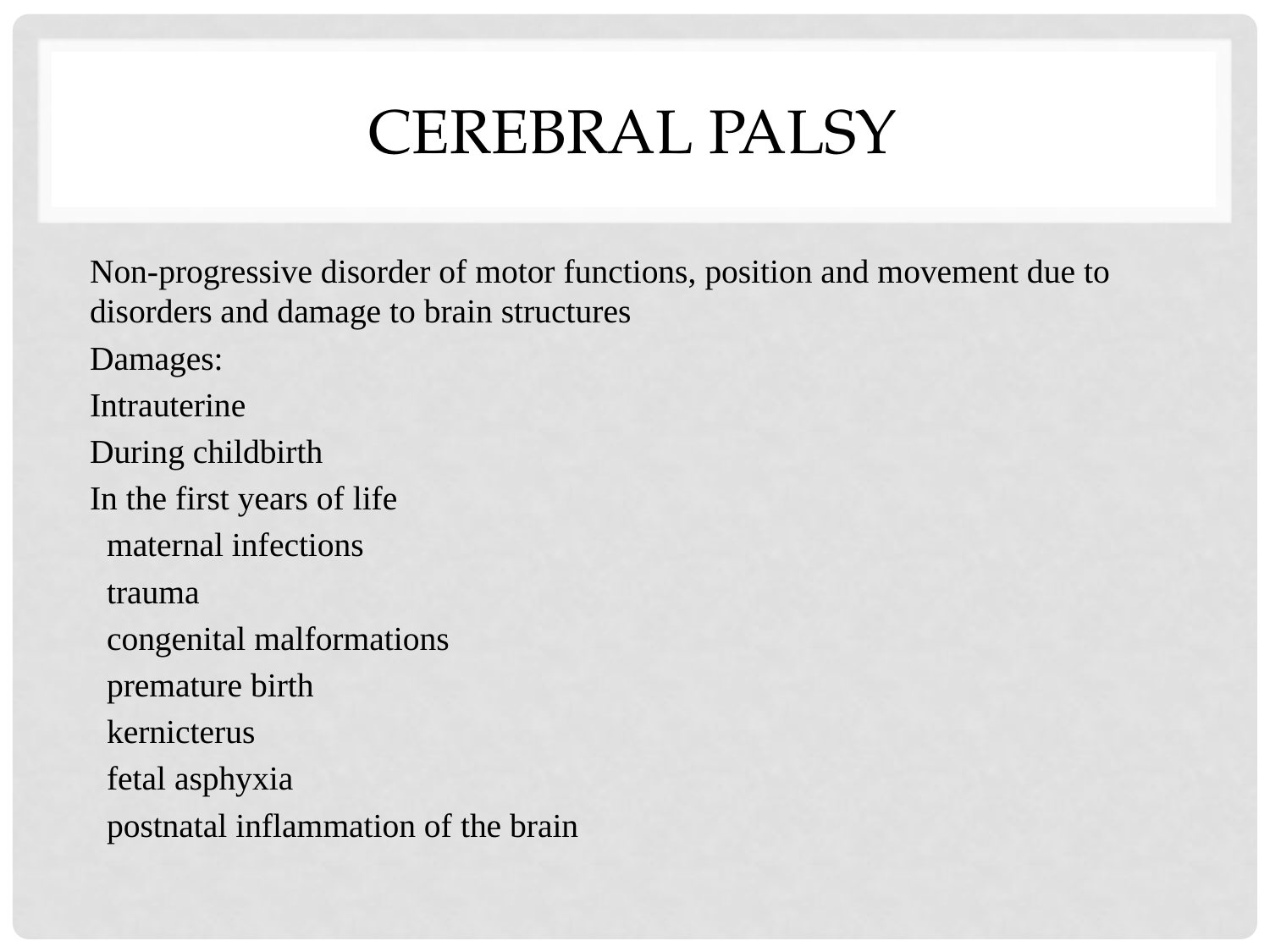

# CEREBRAL PALSY
Non-progressive disorder of motor functions, position and movement due to disorders and damage to brain structures
Damages:
Intrauterine
During childbirth
In the first years of life
  maternal infections
  trauma
  congenital malformations
  premature birth
  kernicterus
  fetal asphyxia
  postnatal inflammation of the brain